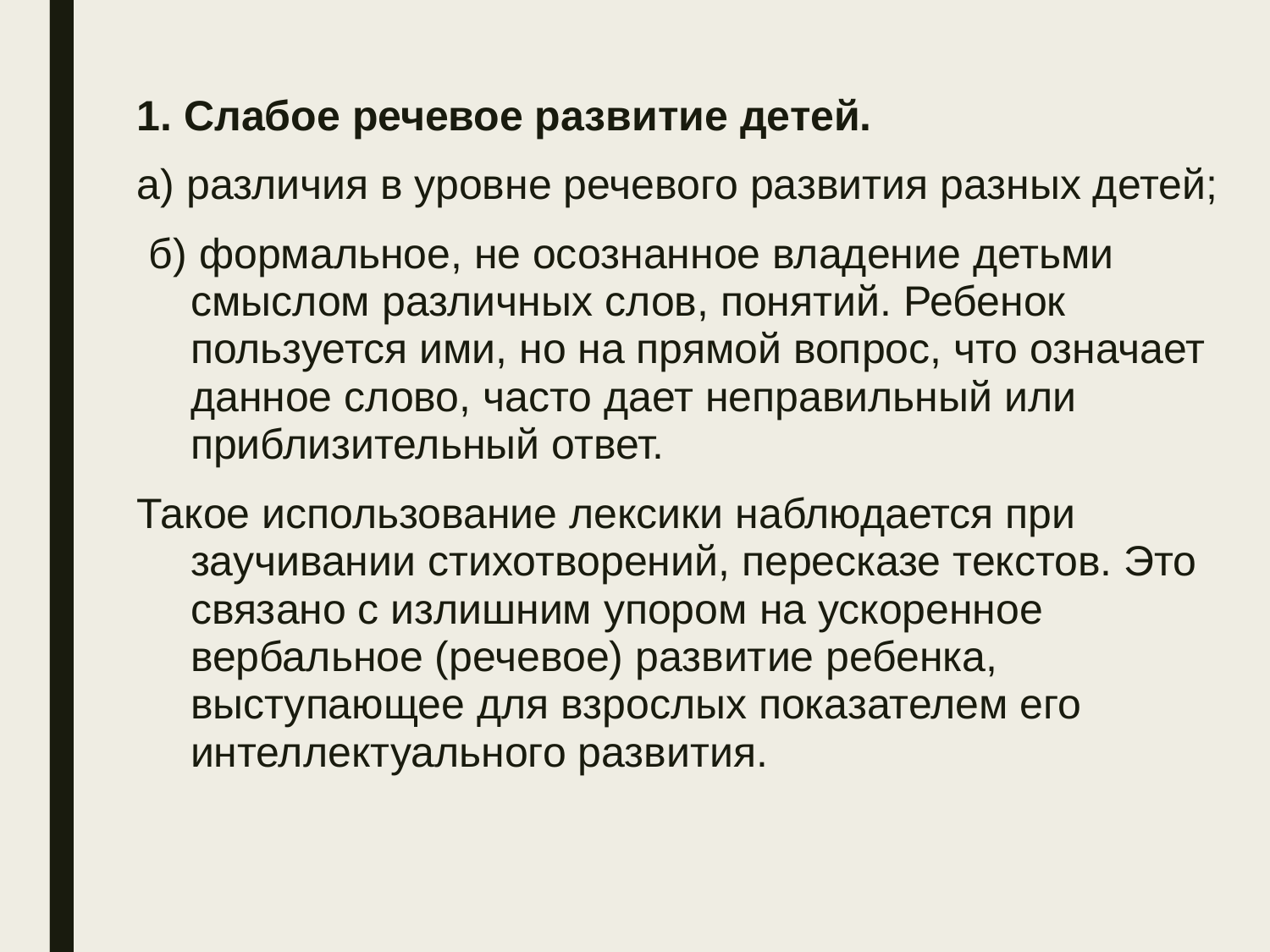

1. Слабое речевое развитие детей.
а) различия в уровне речевого развития разных детей;
 б) формальное, не осознанное владение детьми смыслом различных слов, понятий. Ребенок пользуется ими, но на прямой вопрос, что означает данное слово, часто дает неправильный или приблизительный ответ.
Такое использование лексики наблюдается при заучивании стихотворений, пересказе текстов. Это связано с излишним упором на ускоренное вербальное (речевое) развитие ребенка, выступающее для взрослых показателем его интеллектуального развития.